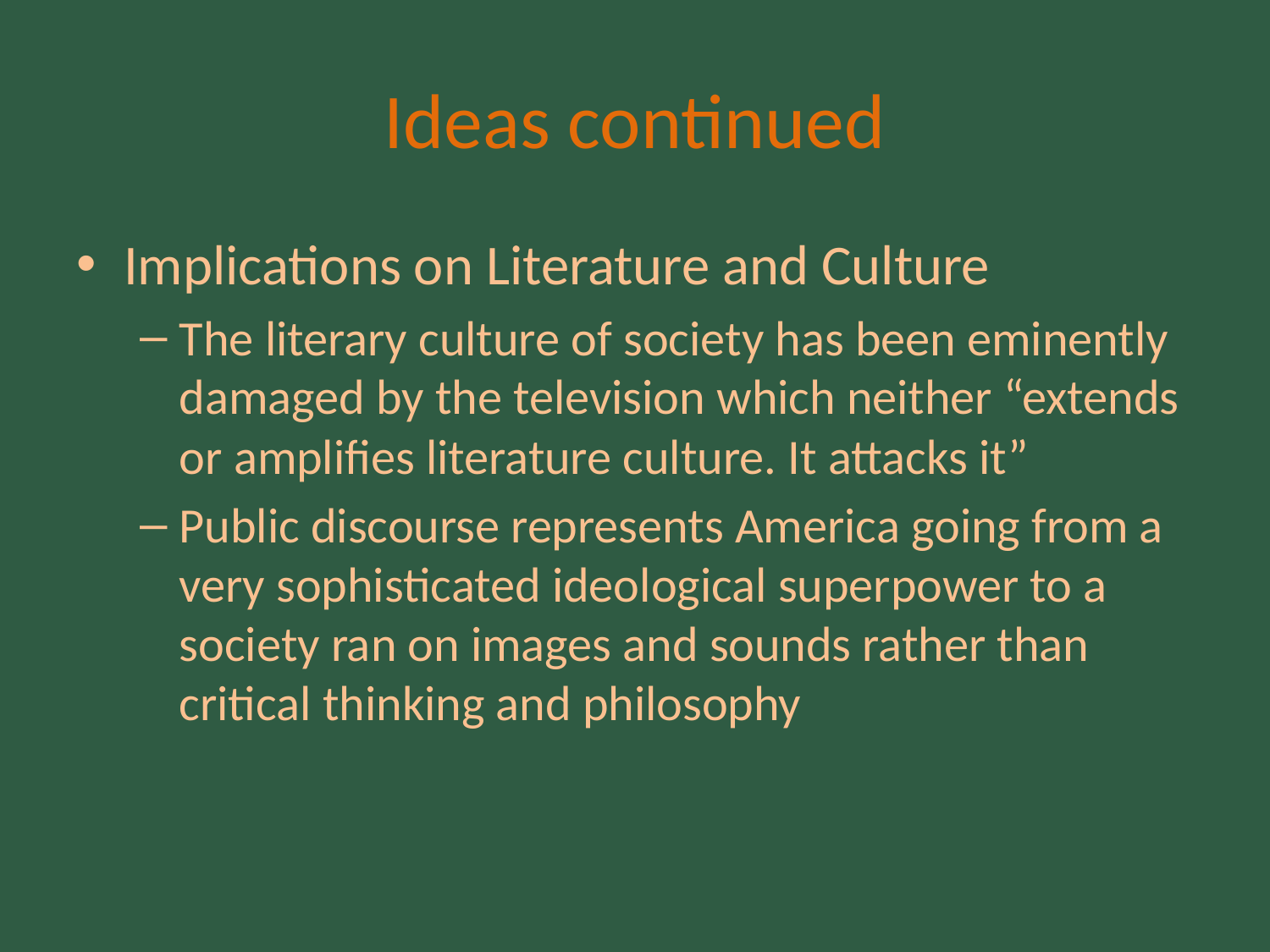

# Ideas continued
Implications on Literature and Culture
The literary culture of society has been eminently damaged by the television which neither “extends or amplifies literature culture. It attacks it”
Public discourse represents America going from a very sophisticated ideological superpower to a society ran on images and sounds rather than critical thinking and philosophy